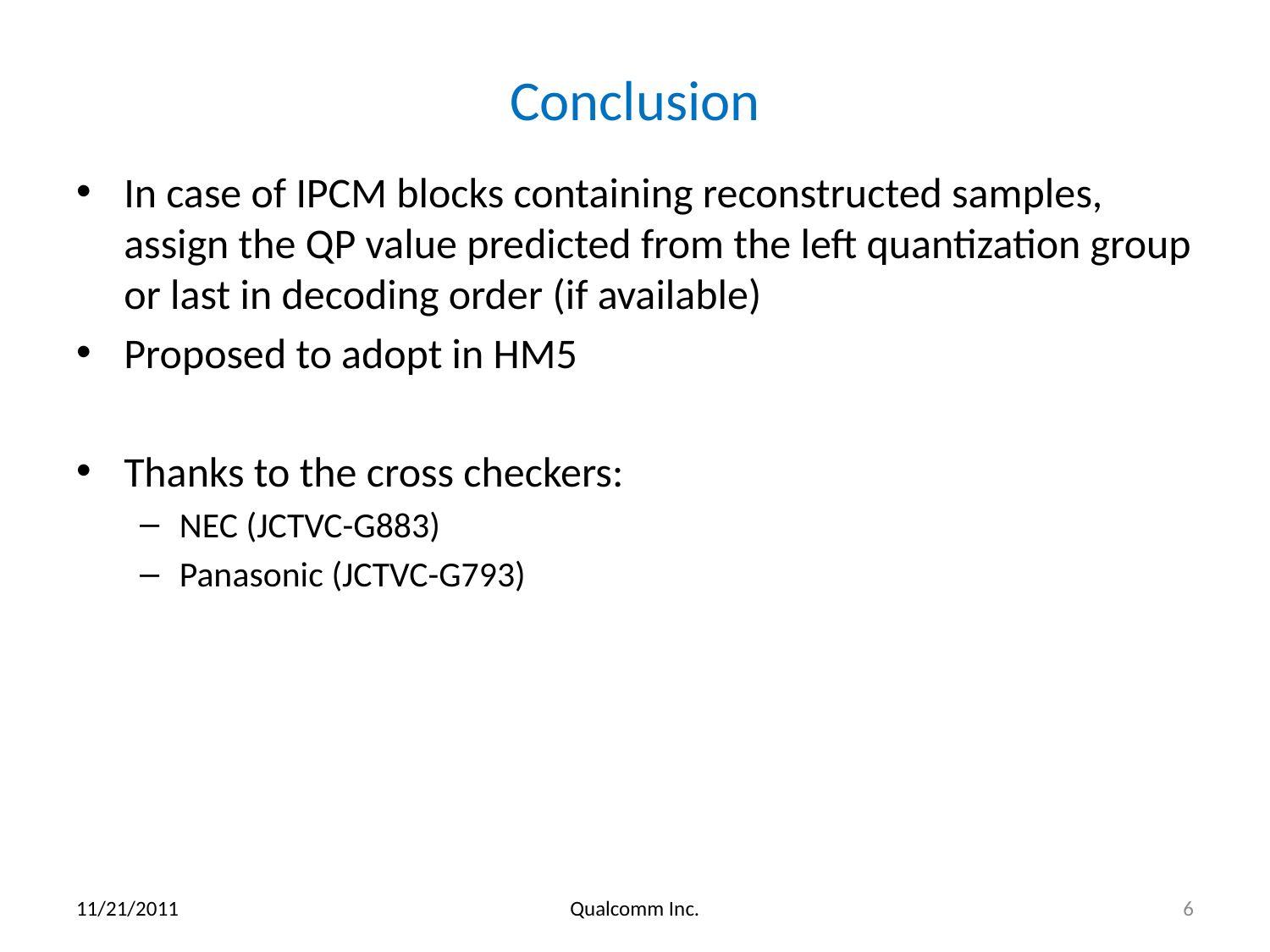

# Conclusion
In case of IPCM blocks containing reconstructed samples, assign the QP value predicted from the left quantization group or last in decoding order (if available)
Proposed to adopt in HM5

Thanks to the cross checkers:
NEC (JCTVC-G883)
Panasonic (JCTVC-G793)
11/21/2011
Qualcomm Inc.
6